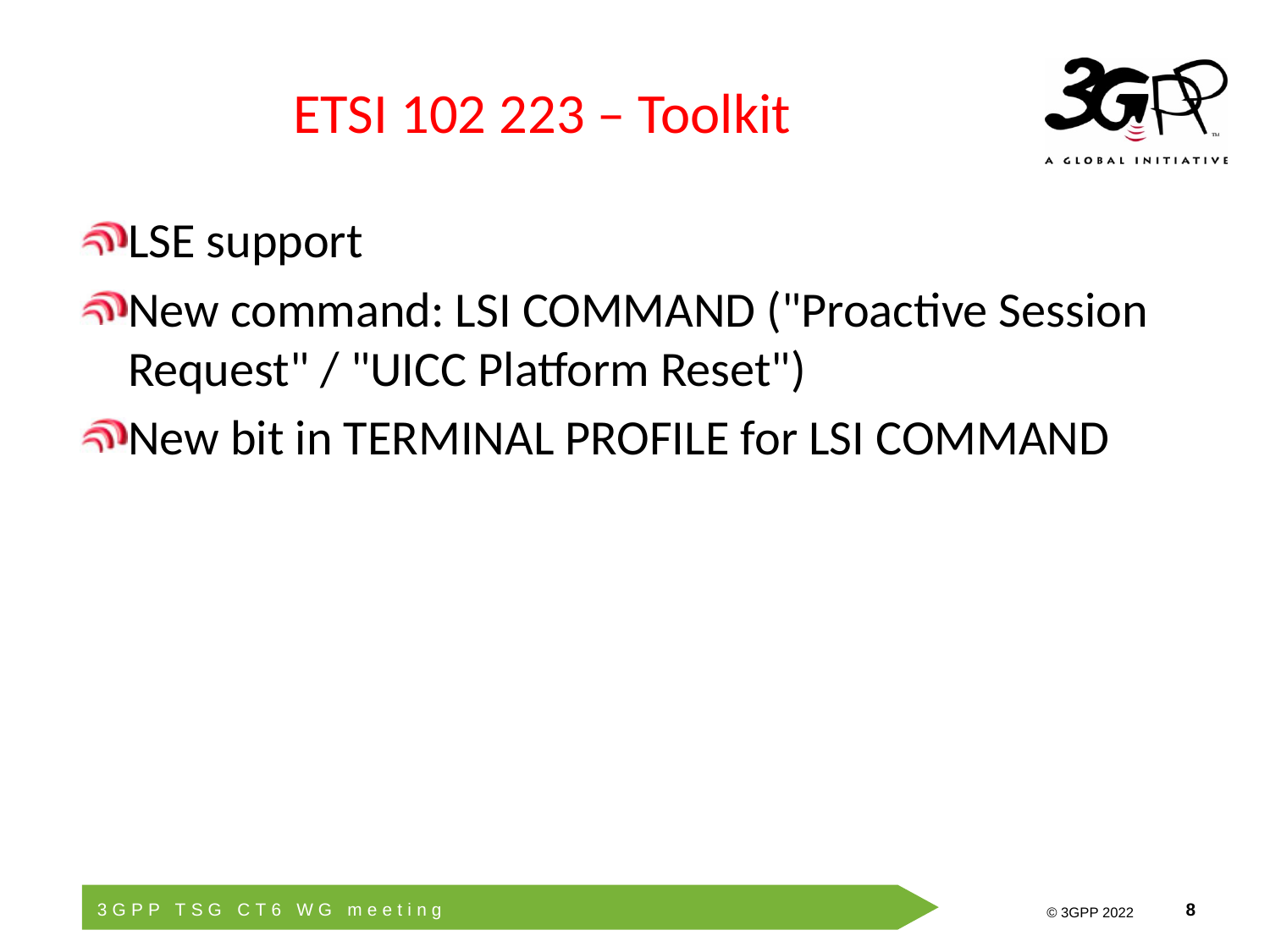

# ETSI 102 223 – Toolkit
LSE support
New command: LSI COMMAND ("Proactive Session Request" / "UICC Platform Reset")
New bit in TERMINAL PROFILE for LSI COMMAND